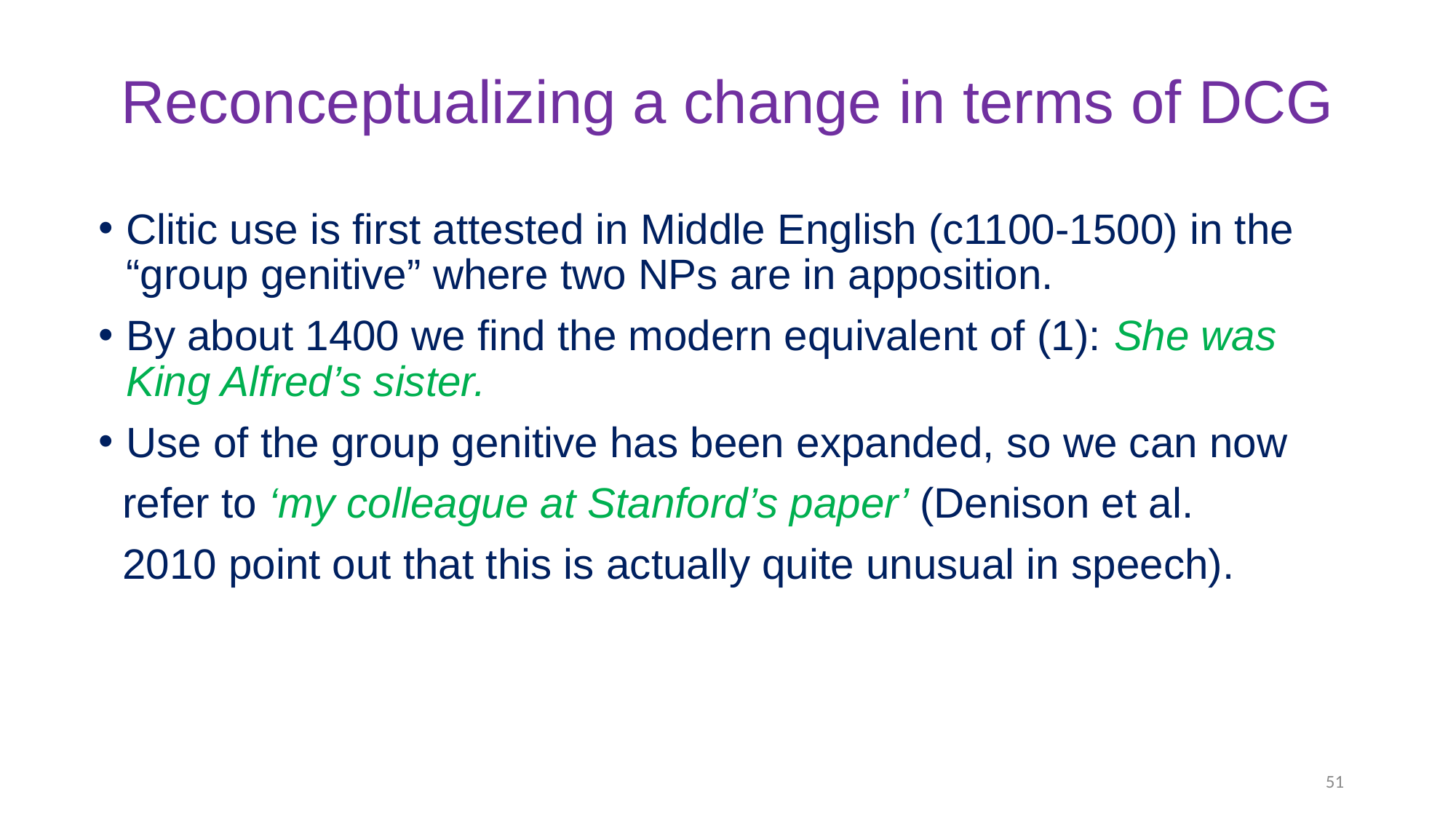

# Reconceptualizing a change in terms of DCG
Clitic use is first attested in Middle English (c1100-1500) in the “group genitive” where two NPs are in apposition.
By about 1400 we find the modern equivalent of (1): She was King Alfred’s sister.
Use of the group genitive has been expanded, so we can now
  refer to ‘my colleague at Stanford’s paper’ (Denison et al.
  2010 point out that this is actually quite unusual in speech).

51